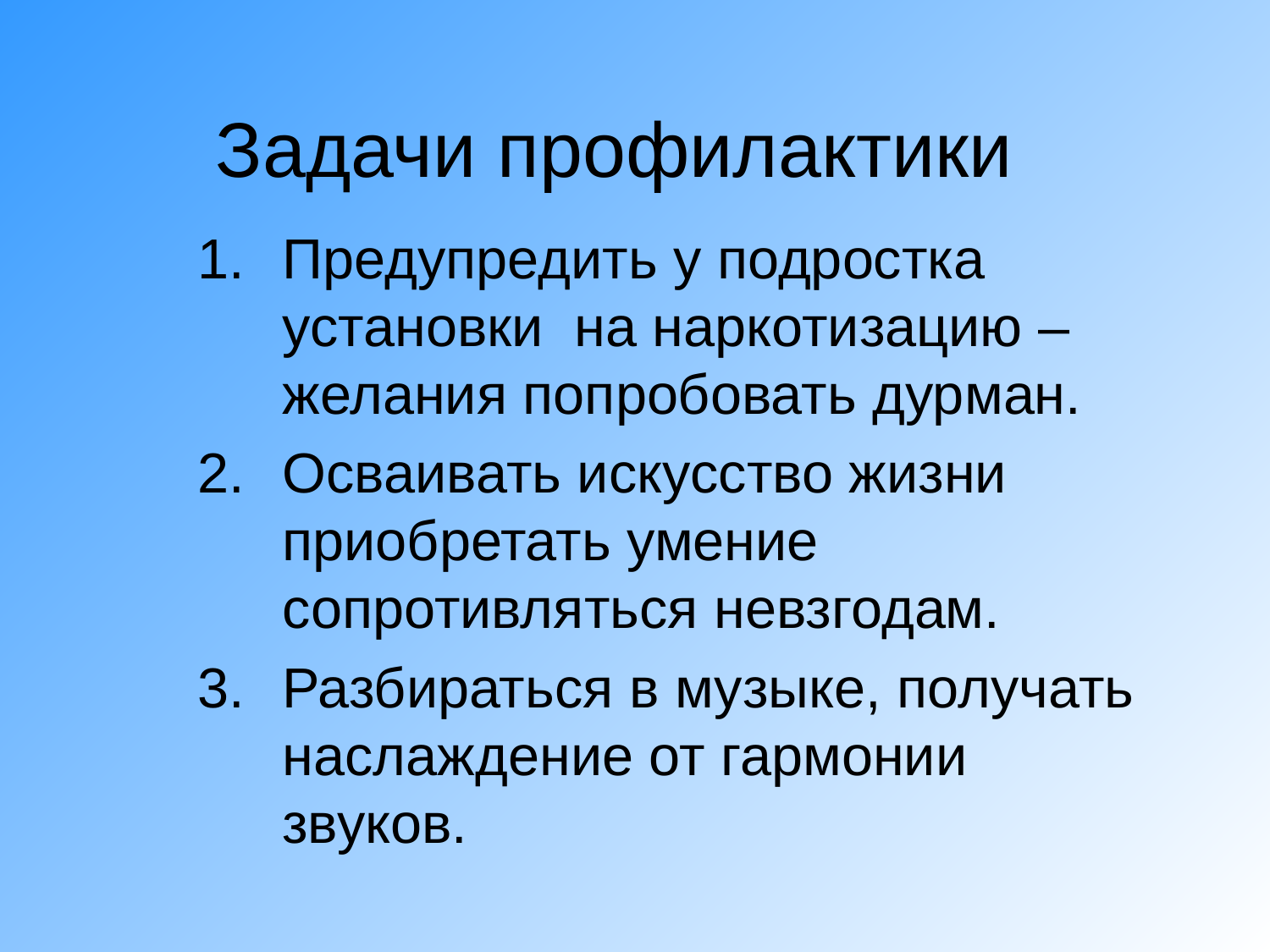

# Задачи профилактики
Предупредить у подростка установки  на наркотизацию – желания попробовать дурман.
Осваивать искусство жизни приобретать умение сопротивляться невзгодам.
Разбираться в музыке, получать наслаждение от гармонии звуков.